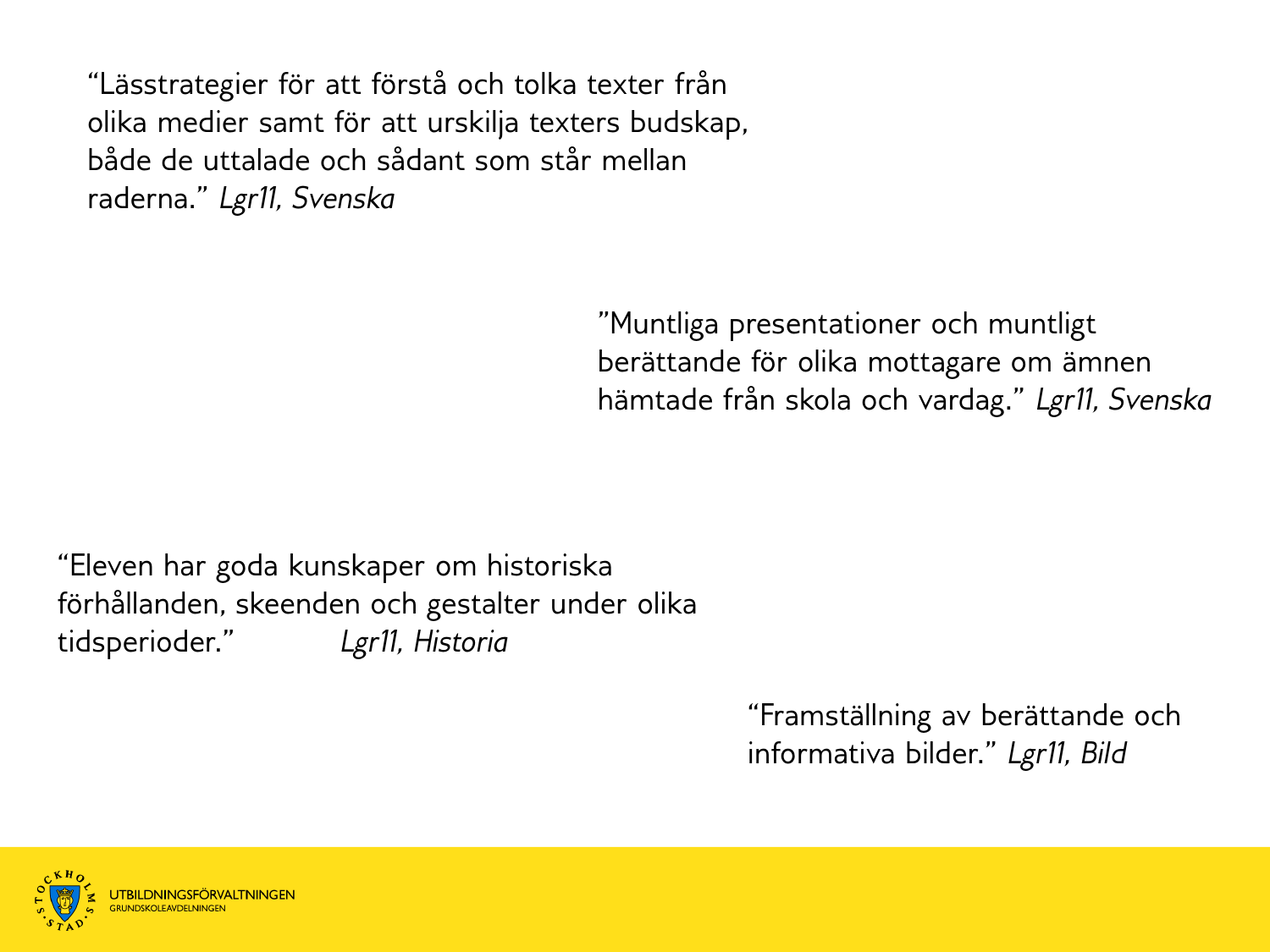

“Lässtrategier för att förstå och tolka texter från olika medier samt för att urskilja texters budskap, både de uttalade och sådant som står mellan raderna.” Lgr11, Svenska
”Muntliga presentationer och muntligt berättande för olika mottagare om ämnen hämtade från skola och vardag.” Lgr11, Svenska
“Eleven har goda kunskaper om historiska förhållanden, skeenden och gestalter under olika tidsperioder.”           Lgr11, Historia
“Framställning av berättande och informativa bilder.” Lgr11, Bild